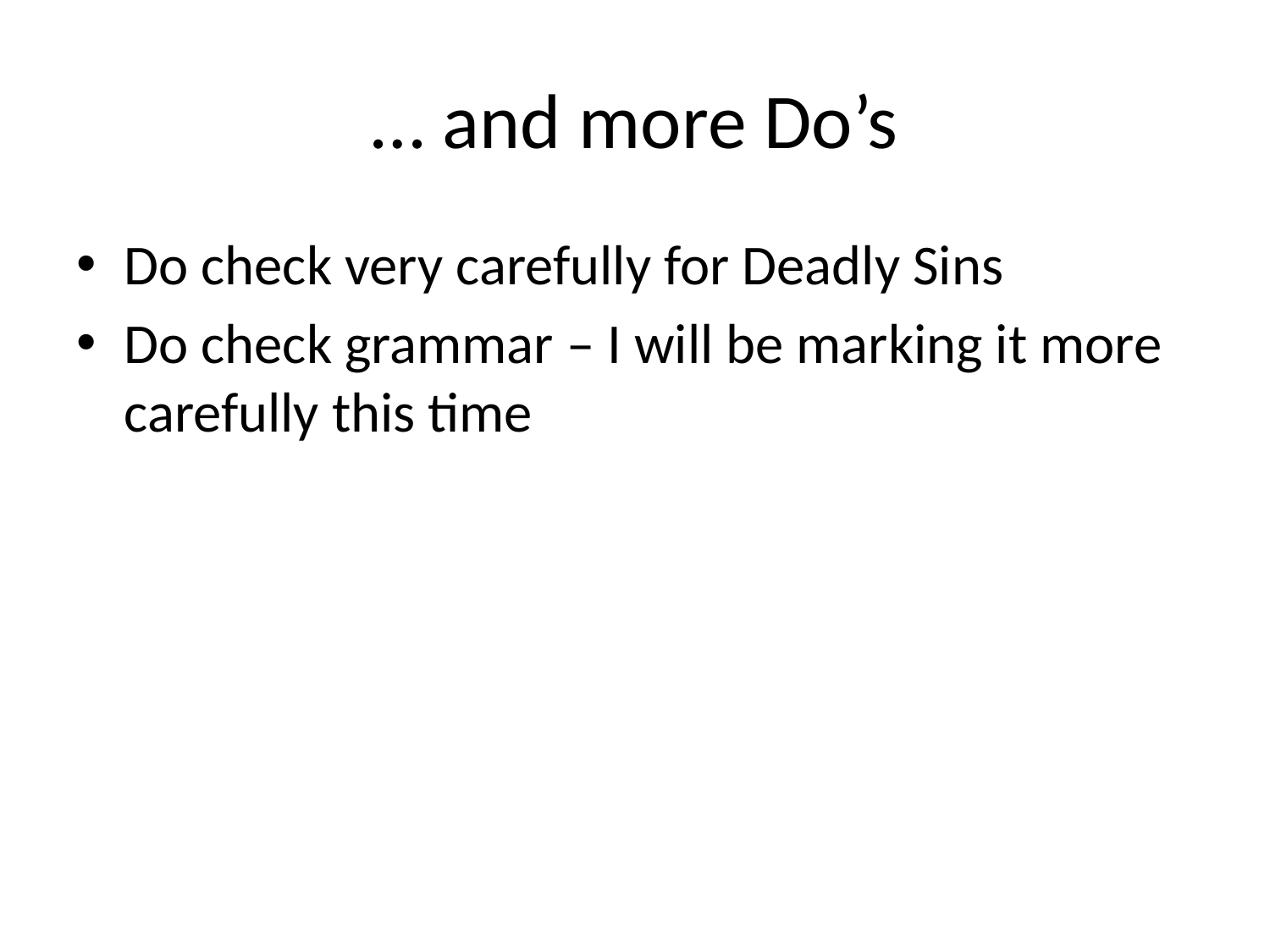

# … and more Do’s
Do check very carefully for Deadly Sins
Do check grammar – I will be marking it more carefully this time